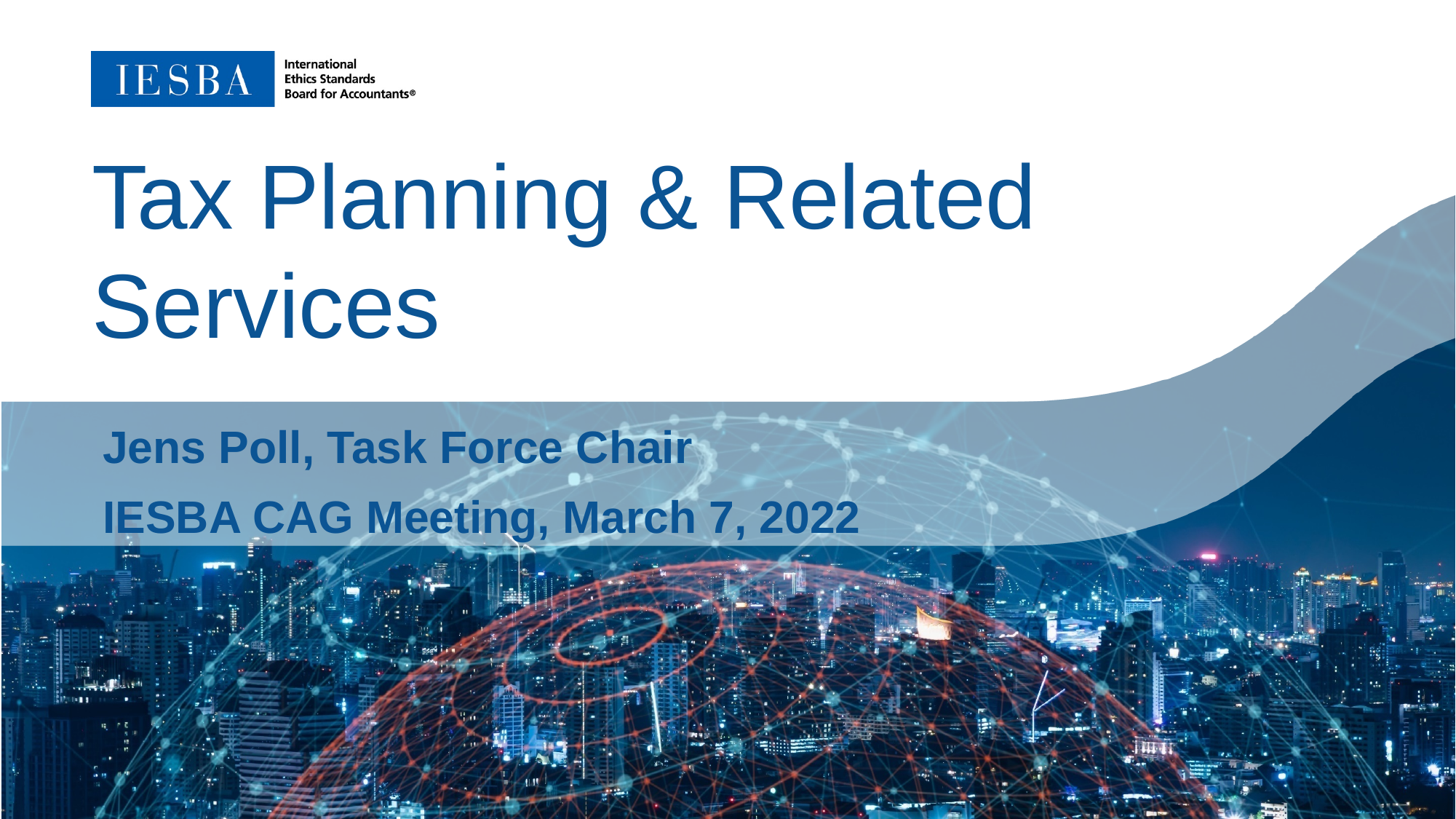

Tax Planning & Related Services
Jens Poll, Task Force Chair
IESBA CAG Meeting, March 7, 2022